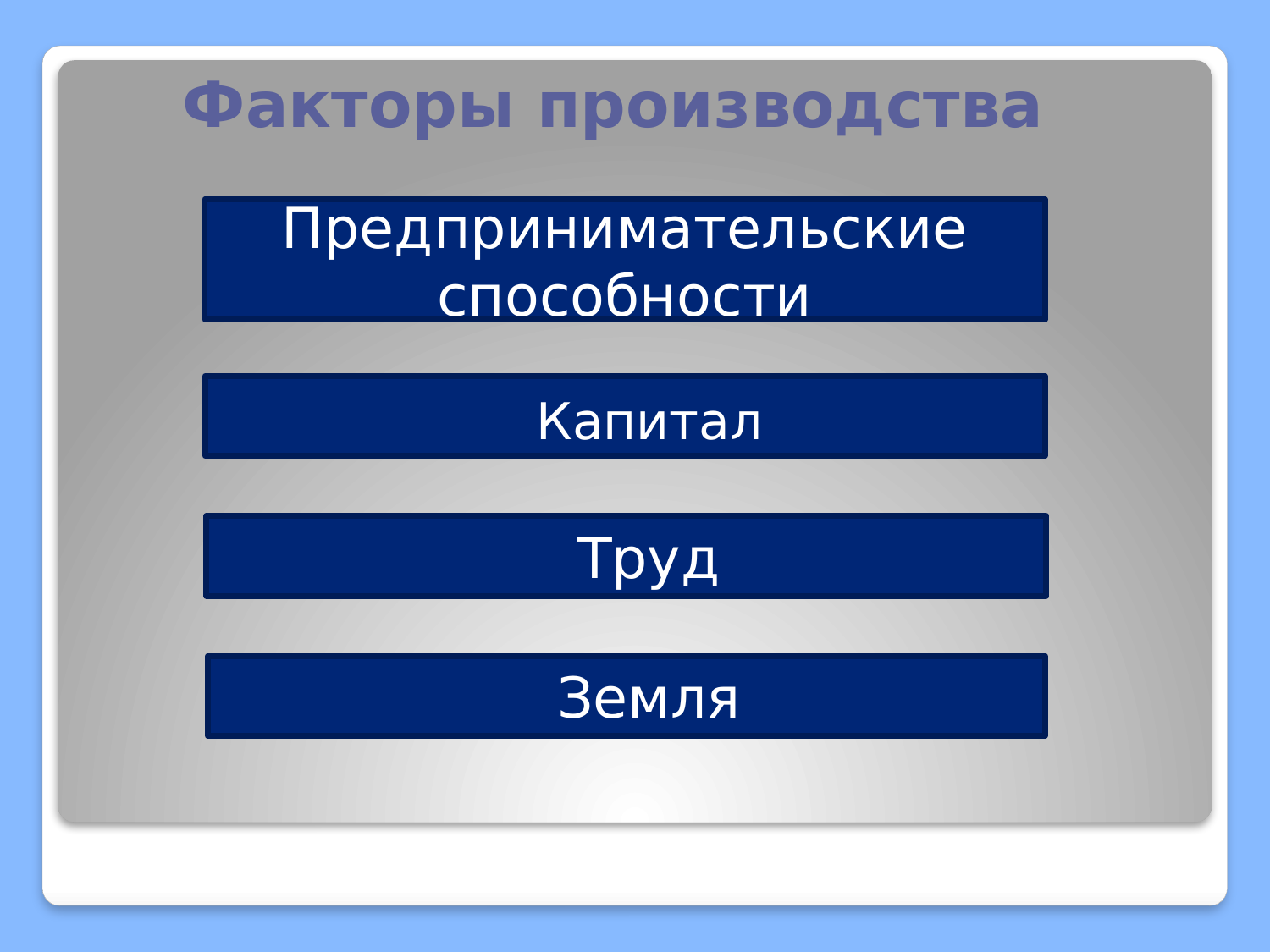

Факторы производства
Предпринимательские способности
Капитал
Труд
Земля